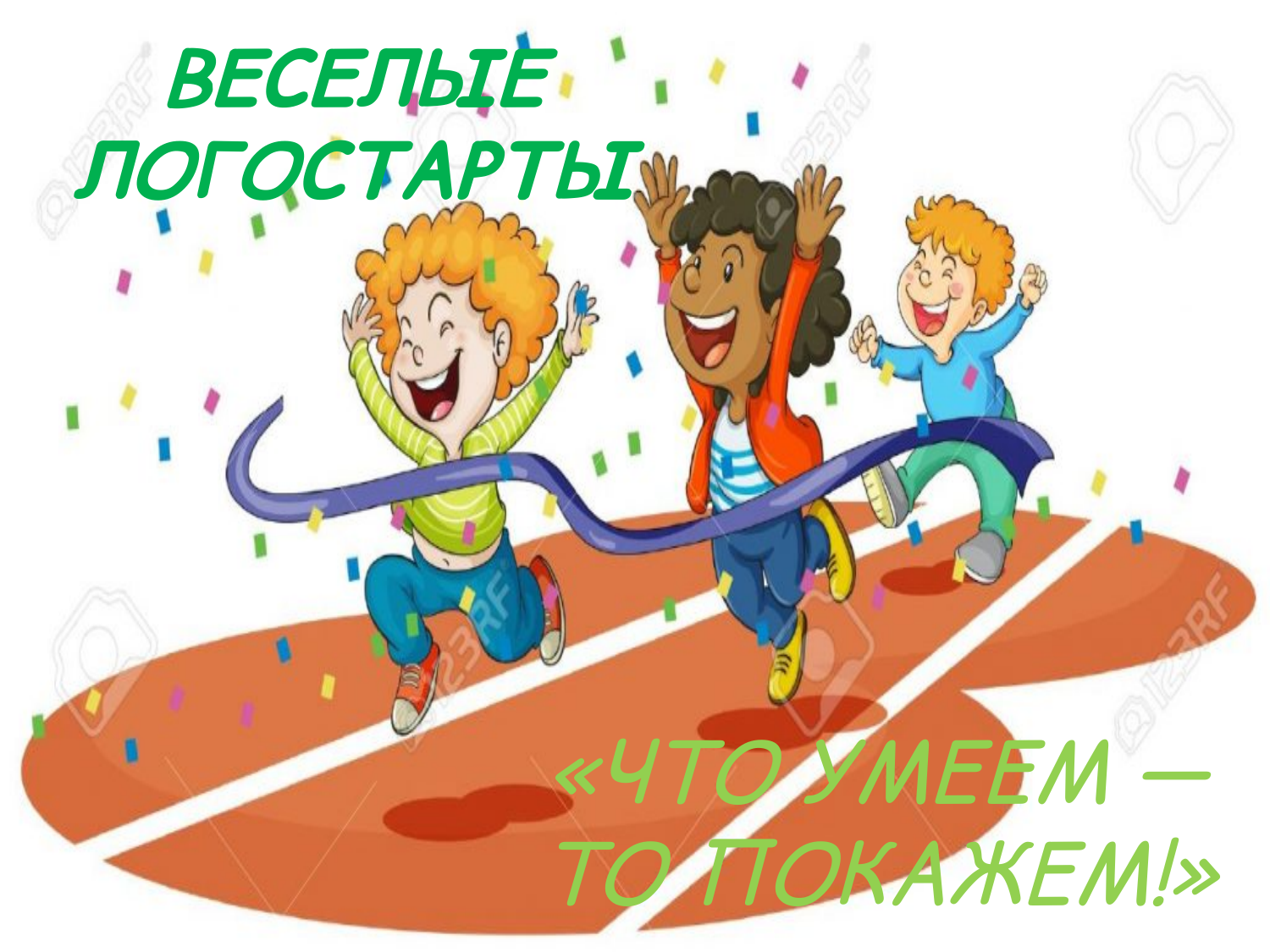

# ВЕСЕЛЫЕ ЛОГОСТАРТЫ
«ЧТО УМЕЕМ — ТО ПОКАЖЕМ!»